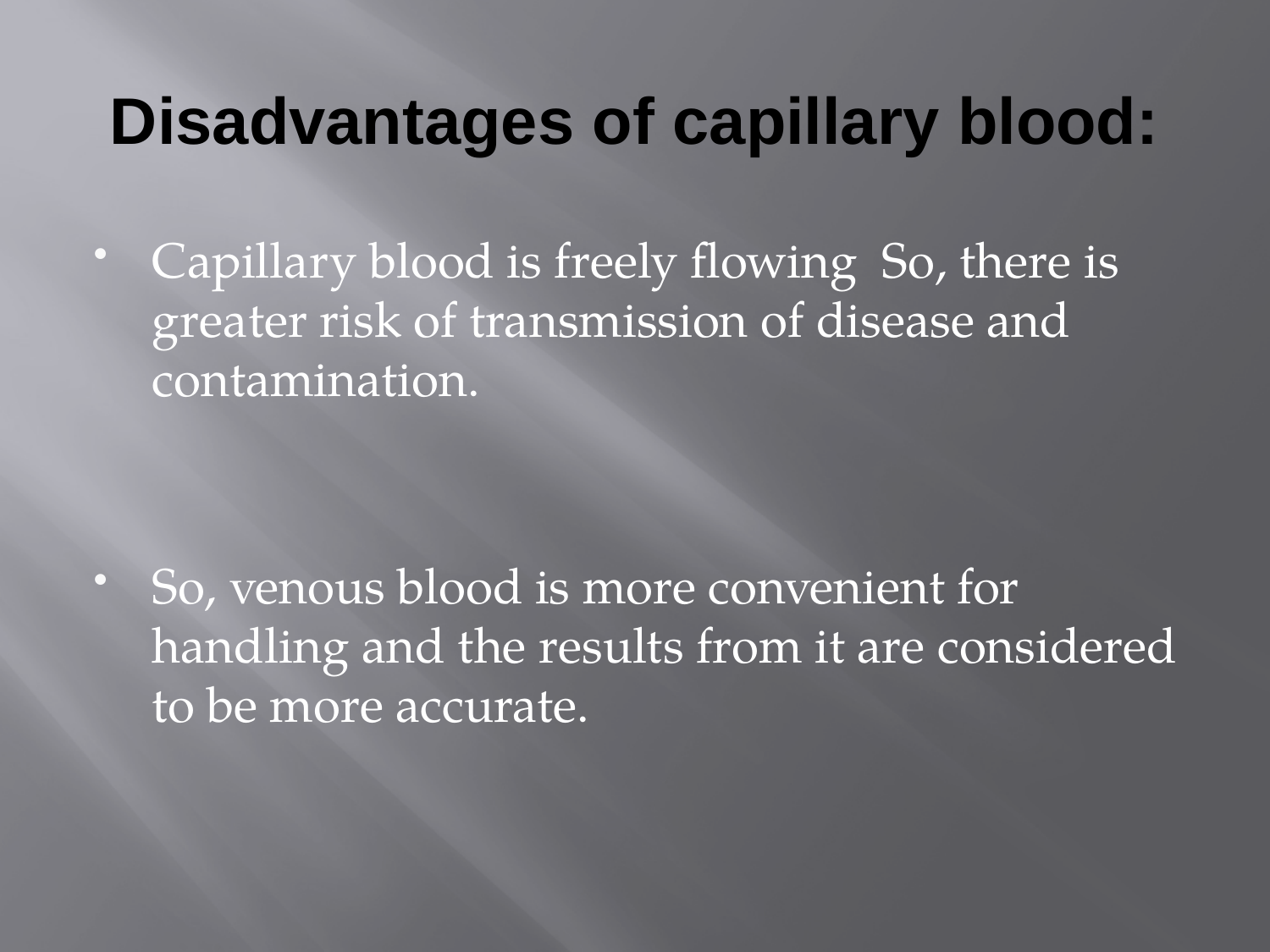

# Disadvantages of capillary blood:
Capillary blood is freely flowing  So, there is greater risk of transmission of disease and contamination.

So, venous blood is more convenient for handling and the results from it are considered to be more accurate.